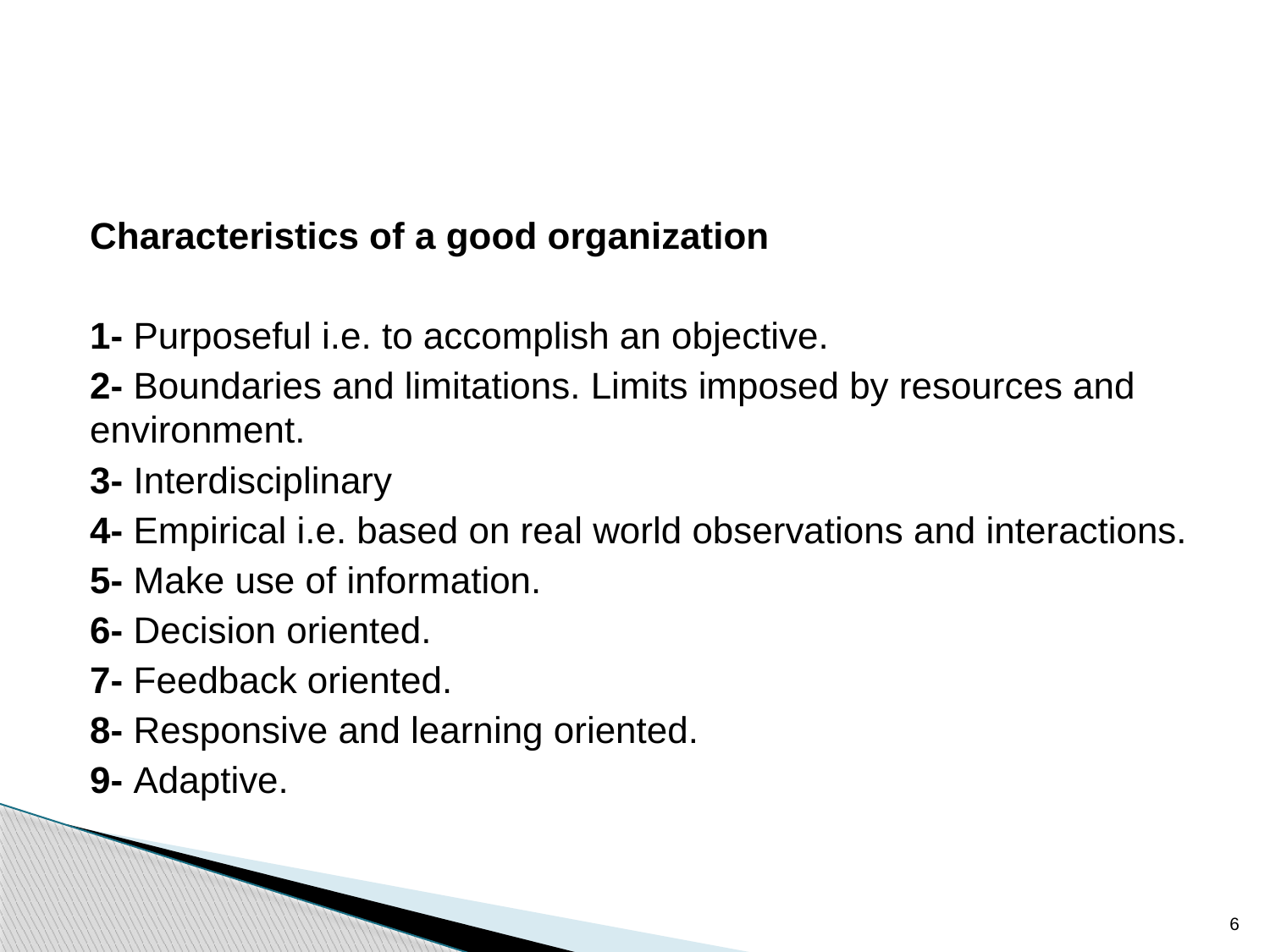

Characteristics of a good organization

1- Purposeful i.e. to accomplish an objective.
2- Boundaries and limitations. Limits imposed by resources and environment.
3- Interdisciplinary
4- Empirical i.e. based on real world observations and interactions.
5- Make use of information.
6- Decision oriented.
7- Feedback oriented.
8- Responsive and learning oriented.
9- Adaptive.
6